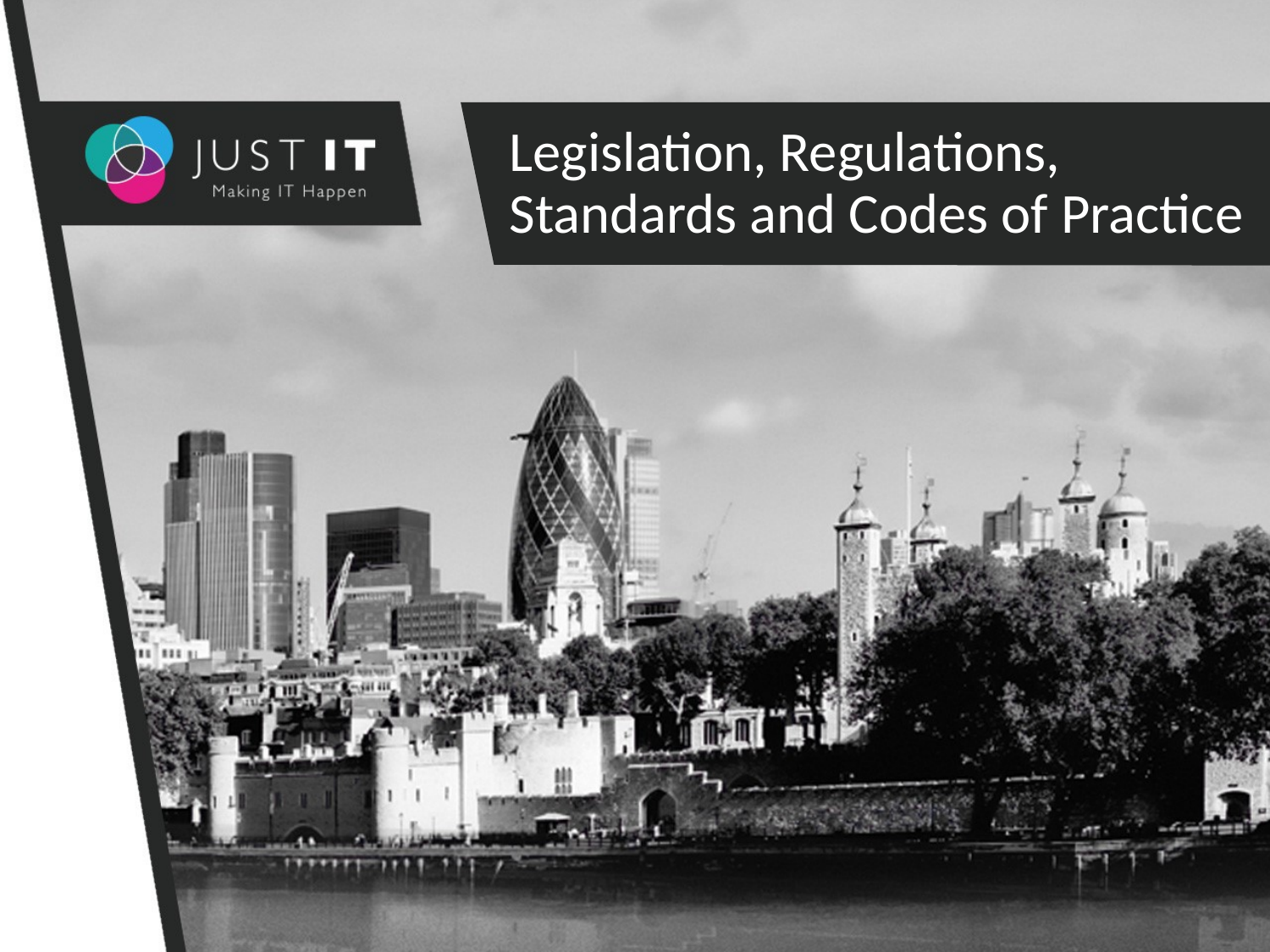

# Legislation, Regulations, Standards and Codes of Practice